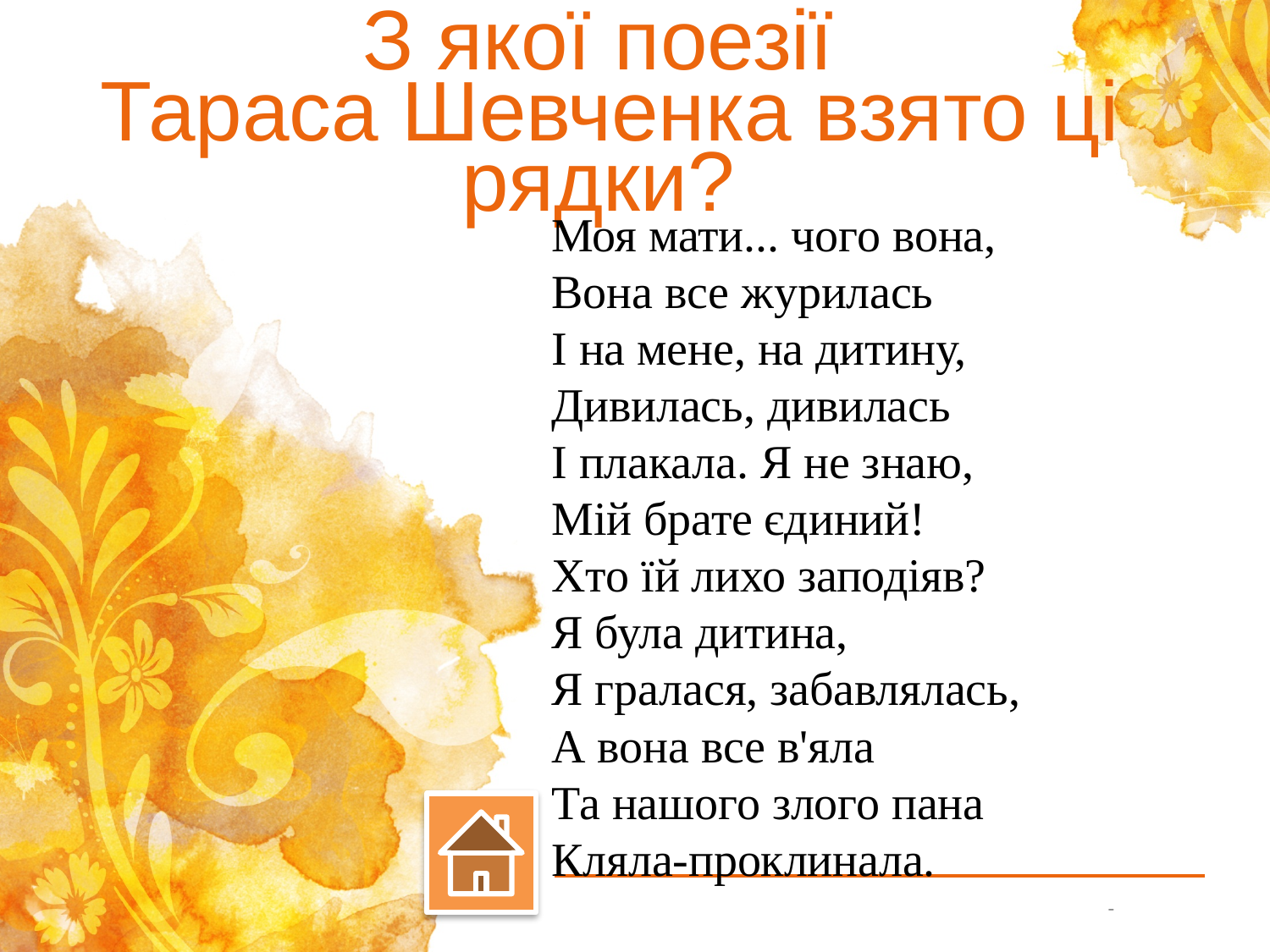

# З якої поезії Тараса Шевченка взято ці рядки?
	Моя мати... чого вона, 
Вона все журилась 
І на мене, на дитину, 
Дивилась, дивилась 
І плакала. Я не знаю, 
Мій брате єдиний! 
Хто їй лихо заподіяв? 
Я була дитина, 
Я гралася, забавлялась, 
А вона все в'яла 
Та нашого злого пана 
Кляла-проклинала.